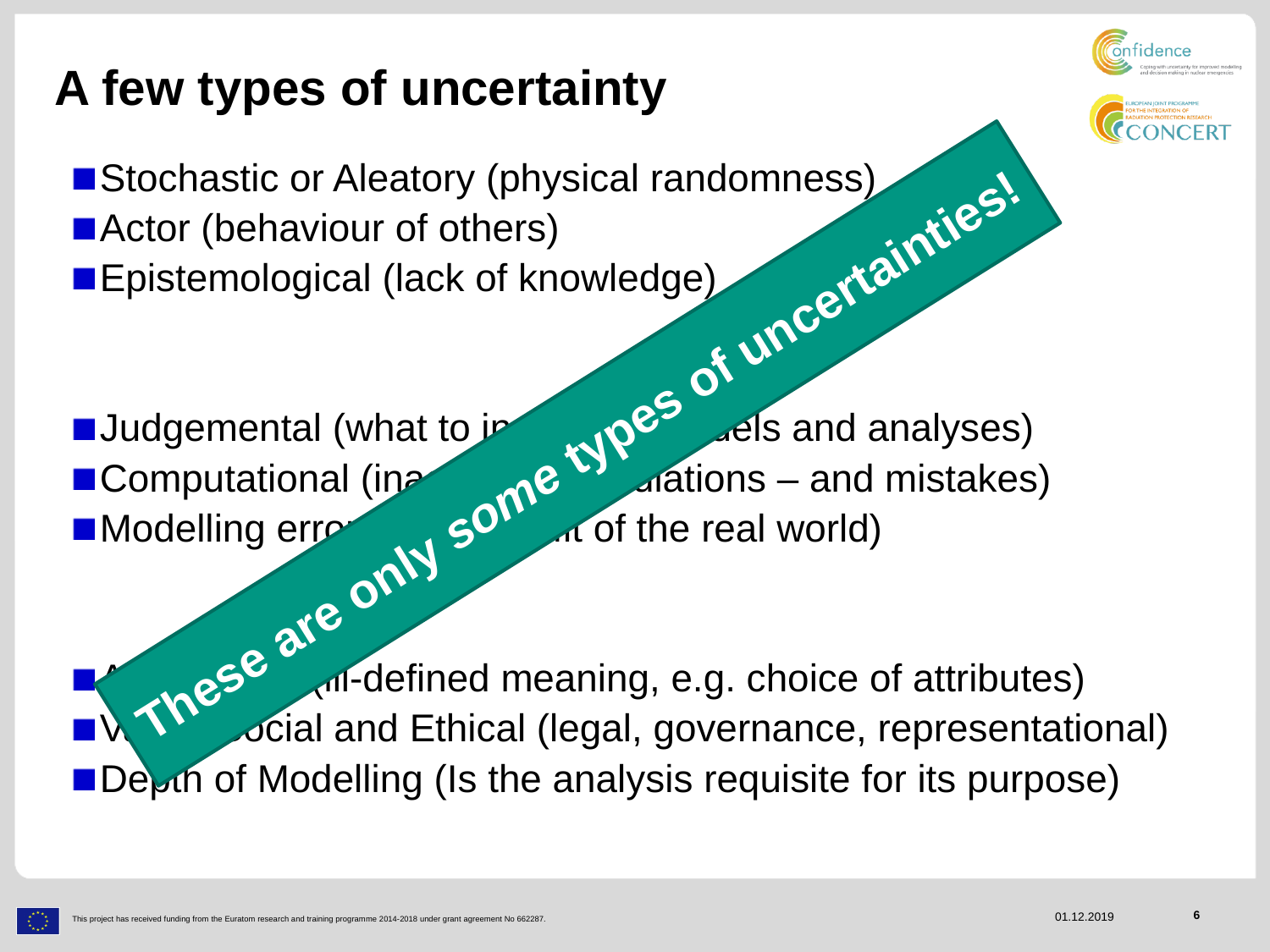

# A few types of uncertainty
Stochastic or Aleatory (physical randomness)
Actor (behaviour of others)
Epistemological (lack of knowledge)

Judgemental (what to include in models and analyses)
Computational (inaccurate calculations – and mistakes)
Modelling error (imperfect fit of the real world)

Ambiguities (ill-defined meaning, e.g. choice of attributes)
Value, Social and Ethical (legal, governance, representational)
Depth of Modelling (Is the analysis requisite for its purpose)
These are only some types of uncertainties!